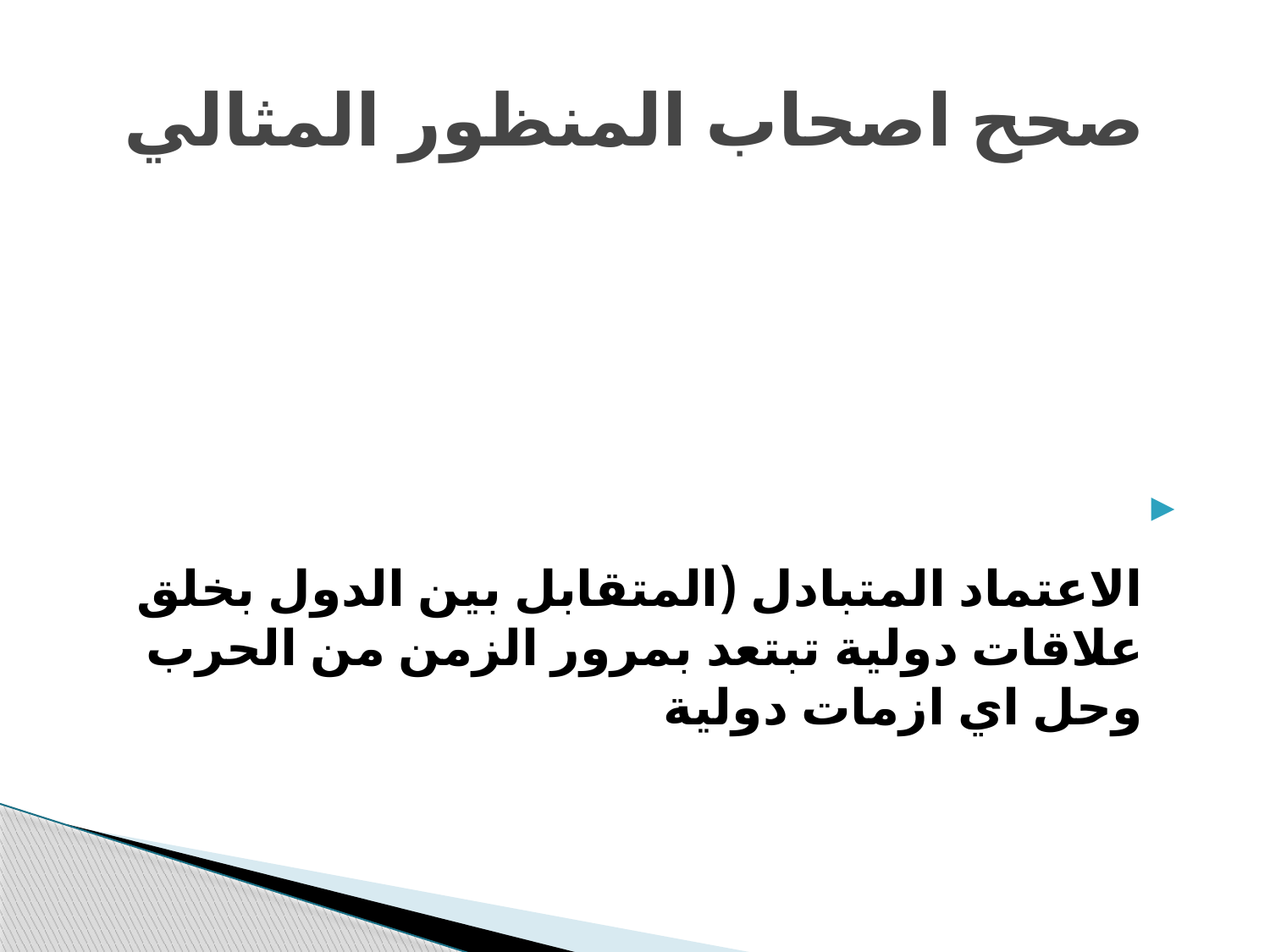

# صحح اصحاب المنظور المثالي

الاعتماد المتبادل (المتقابل بين الدول بخلق علاقات دولية تبتعد بمرور الزمن من الحرب وحل اي ازمات دولية